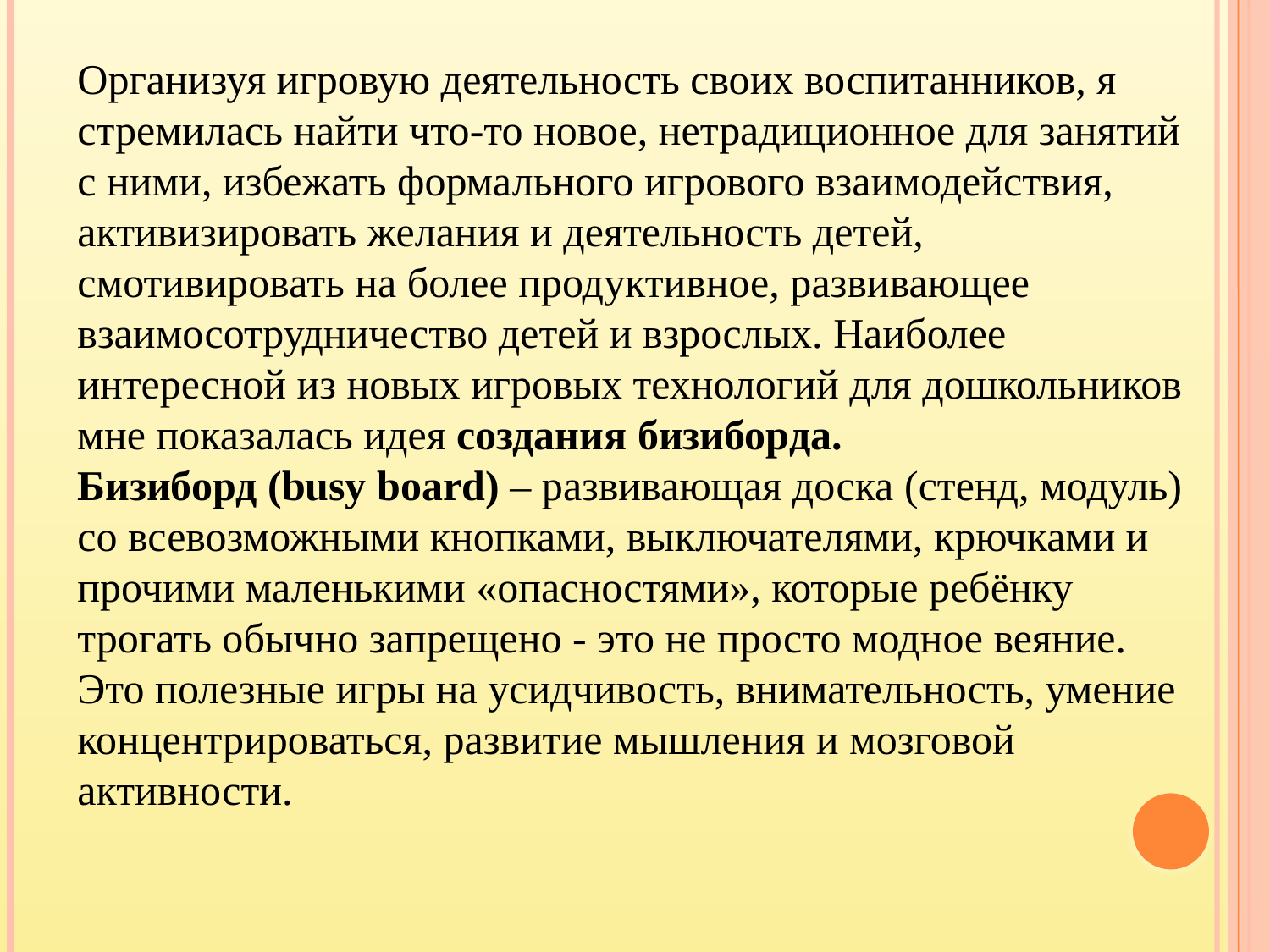

Организуя игровую деятельность своих воспитанников, я стремилась найти что-то новое, нетрадиционное для занятий с ними, избежать формального игрового взаимодействия, активизировать желания и деятельность детей, смотивировать на более продуктивное, развивающее взаимосотрудничество детей и взрослых. Наиболее интересной из новых игровых технологий для дошкольников мне показалась идея создания бизиборда.
Бизиборд (busy board) – развивающая доска (стенд, модуль) со всевозможными кнопками, выключателями, крючками и прочими маленькими «опасностями», которые ребёнку трогать обычно запрещено - это не просто модное веяние. Это полезные игры на усидчивость, внимательность, умение концентрироваться, развитие мышления и мозговой активности.